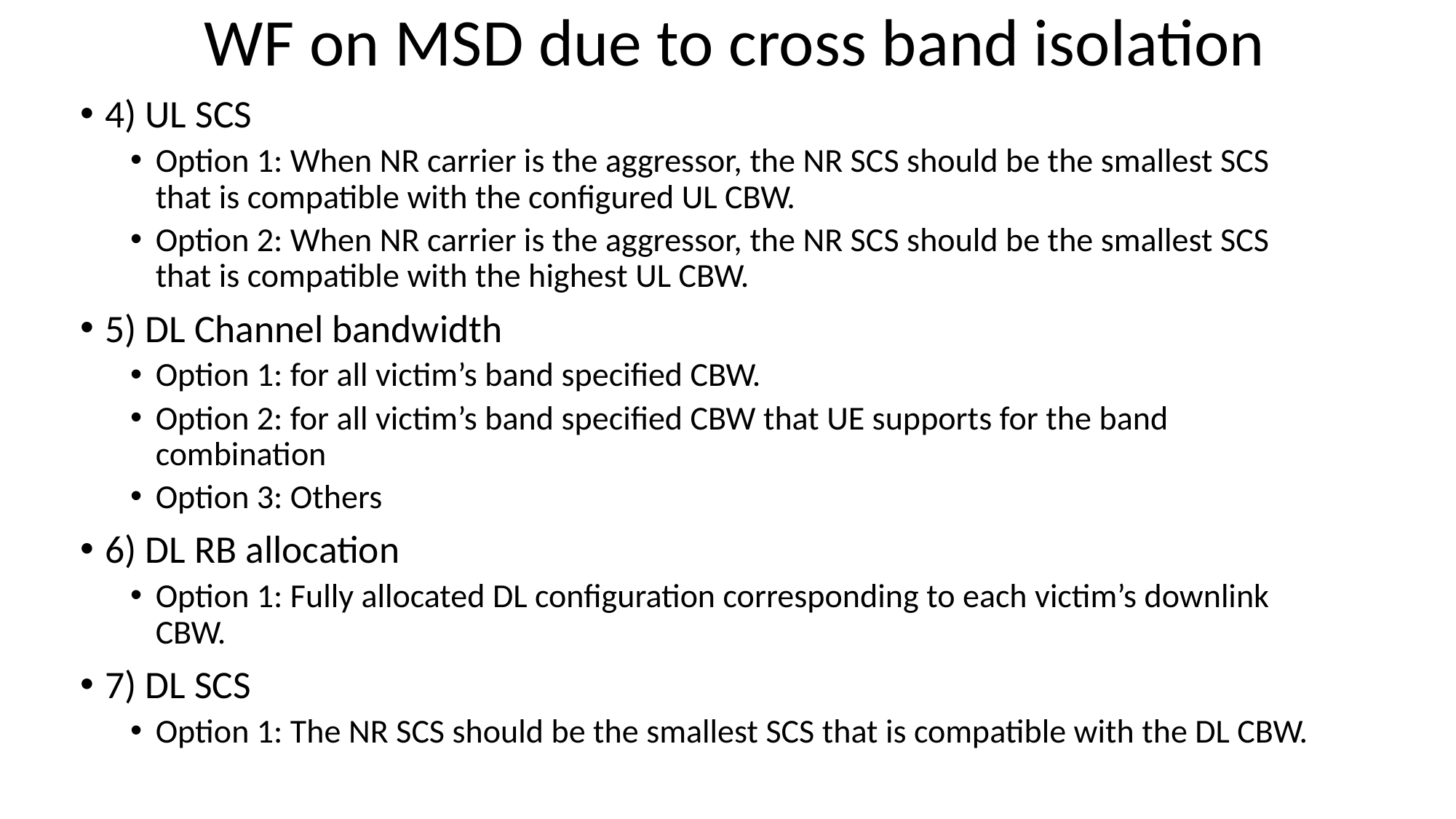

# WF on MSD due to cross band isolation
4) UL SCS
Option 1: When NR carrier is the aggressor, the NR SCS should be the smallest SCS that is compatible with the configured UL CBW.
Option 2: When NR carrier is the aggressor, the NR SCS should be the smallest SCS that is compatible with the highest UL CBW.
5) DL Channel bandwidth
Option 1: for all victim’s band specified CBW.
Option 2: for all victim’s band specified CBW that UE supports for the band combination
Option 3: Others
6) DL RB allocation
Option 1: Fully allocated DL configuration corresponding to each victim’s downlink CBW.
7) DL SCS
Option 1: The NR SCS should be the smallest SCS that is compatible with the DL CBW.